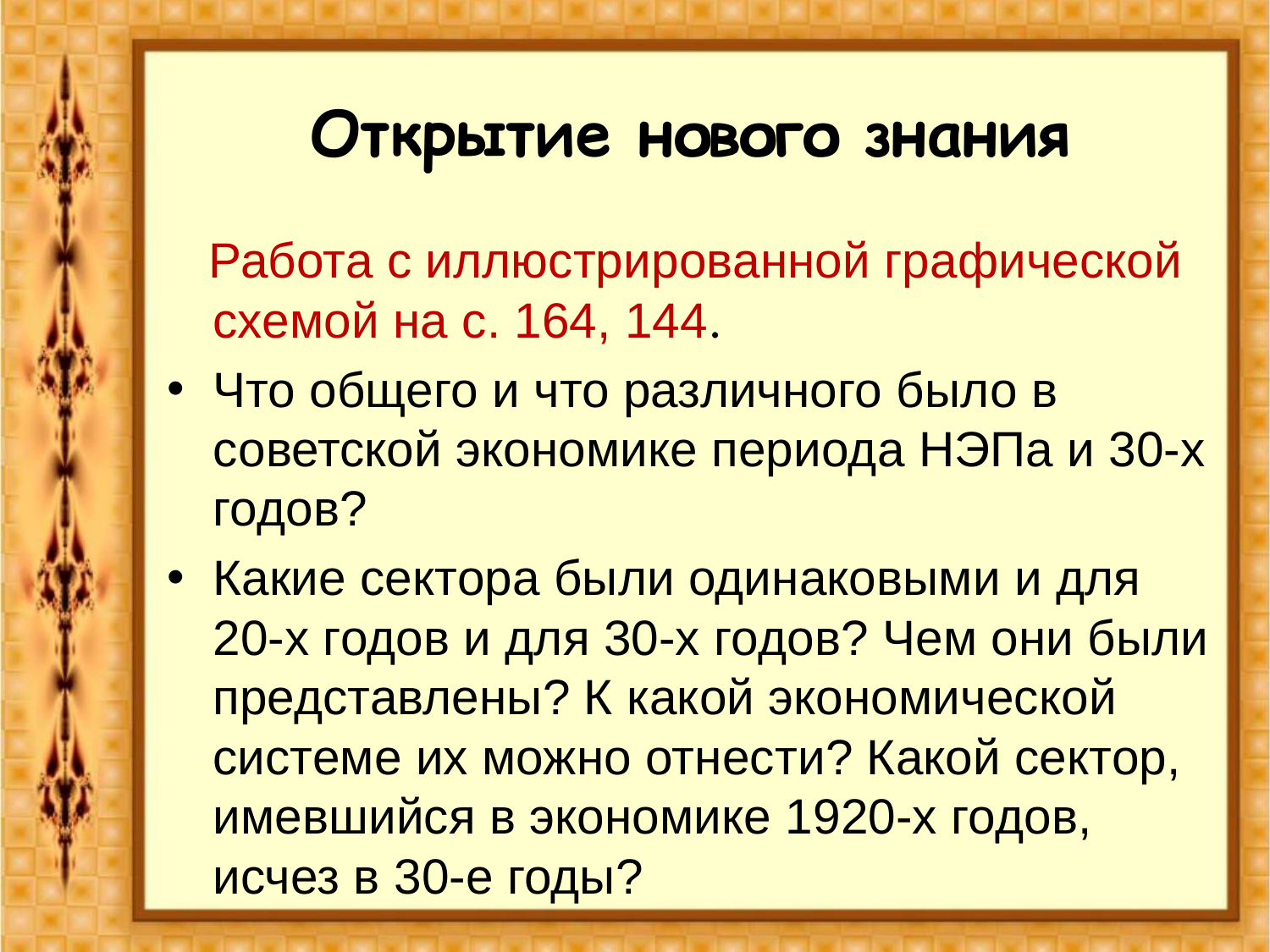

# Открытие нового знания
   Работа с иллюстрированной графической схемой на с. 164, 144.
Что общего и что различного было в советской экономике периода НЭПа и 30-х годов?
Какие сектора были одинаковыми и для 20-х годов и для 30-х годов? Чем они были представлены? К какой экономической системе их можно отнести? Какой сектор, имевшийся в экономике 1920-х годов, исчез в 30-е годы?